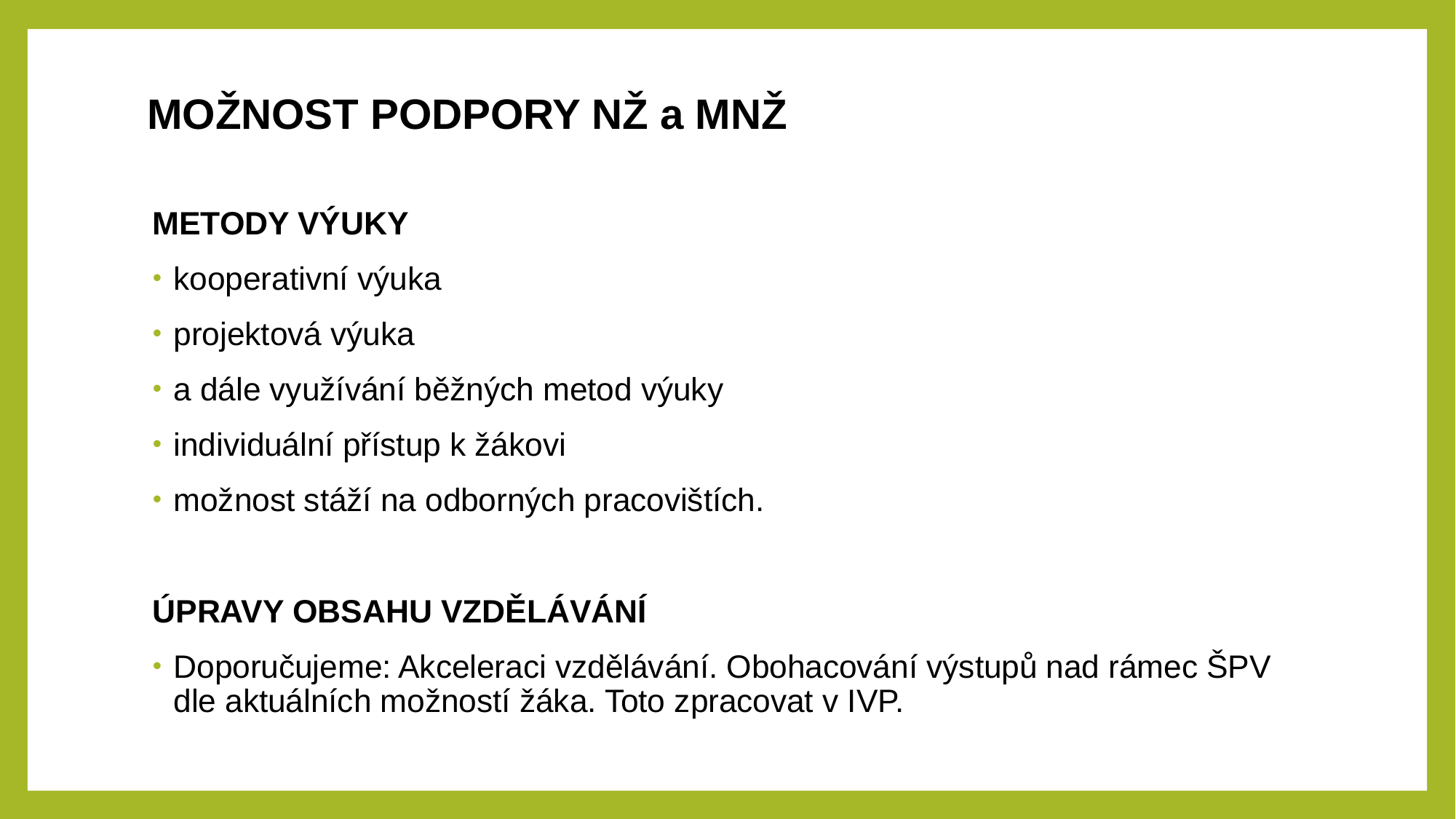

# MOŽNOST PODPORY NŽ a MNŽ

METODY VÝUKY
kooperativní výuka
projektová výuka
a dále využívání běžných metod výuky
individuální přístup k žákovi
možnost stáží na odborných pracovištích.

ÚPRAVY OBSAHU VZDĚLÁVÁNÍ
Doporučujeme: Akceleraci vzdělávání. Obohacování výstupů nad rámec ŠPV dle aktuálních možností žáka. Toto zpracovat v IVP.